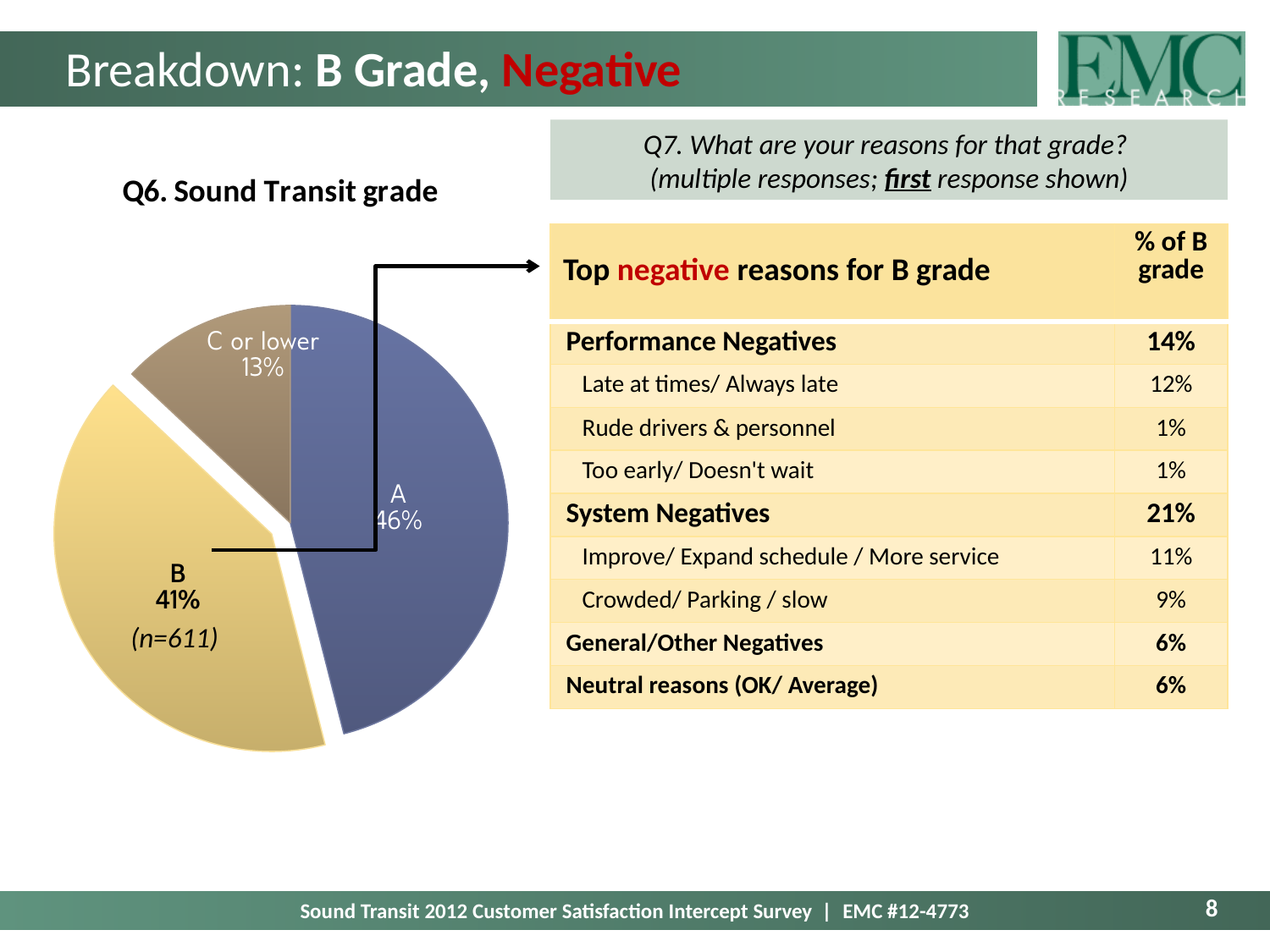

Breakdown: B Grade, Negative
Q7. What are your reasons for that grade?
(multiple responses; first response shown)

### Chart: Q6. Sound Transit grade

| Category | % |
|---|---|
| A | 0.4604241761104459 |
| B | 0.4095441728129337 |
| C or lower | 0.1300316510766179 |
| Top negative reasons for B grade | % of B grade |
| --- | --- |
| Performance Negatives | 14% |
| Late at times/ Always late | 12% |
| Rude drivers & personnel | 1% |
| Too early/ Doesn't wait | 1% |
| System Negatives | 21% |
| Improve/ Expand schedule / More service | 11% |
| Crowded/ Parking / slow | 9% |
| General/Other Negatives | 6% |
| Neutral reasons (OK/ Average) | 6% |
(n=611)